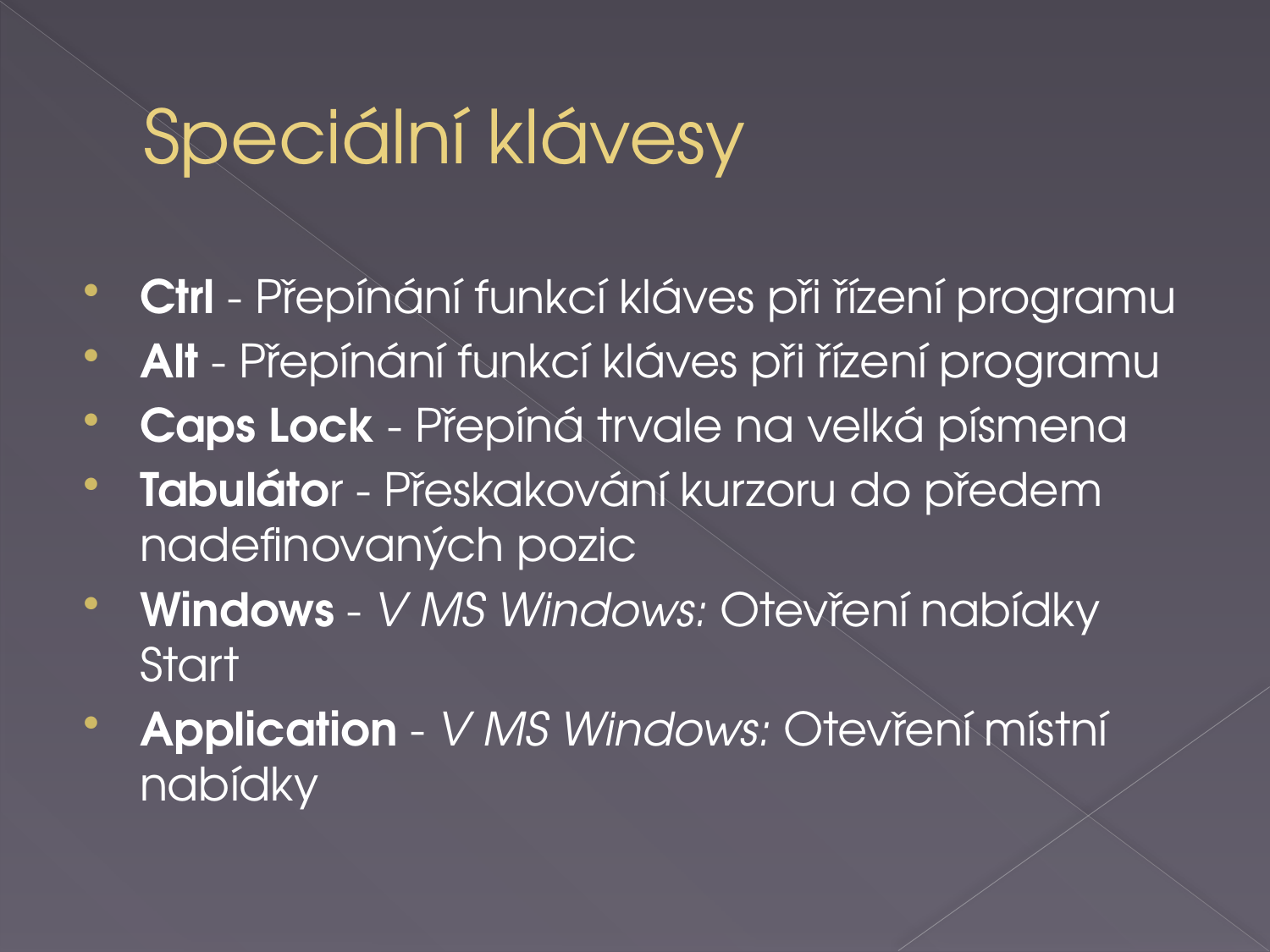

# Speciální klávesy
Ctrl - Přepínání funkcí kláves při řízení programu
Alt - Přepínání funkcí kláves při řízení programu
Caps Lock - Přepíná trvale na velká písmena
Tabulátor - Přeskakování kurzoru do předem nadefinovaných pozic
Windows - V MS Windows: Otevření nabídky Start
Application - V MS Windows: Otevření místní nabídky